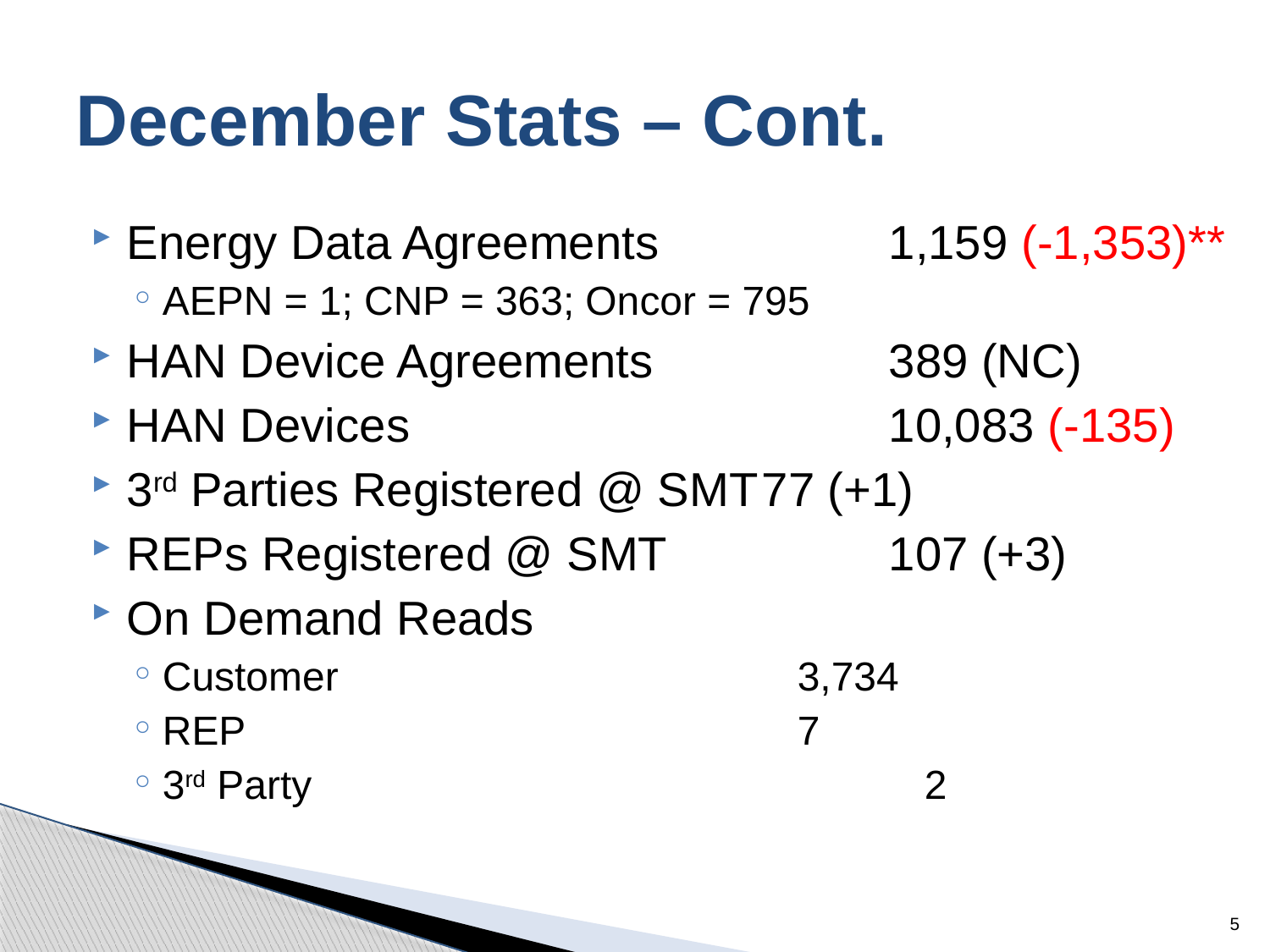

# December Stats – Cont.
Energy Data Agreements	      	1,159 (-1,353)**
AEPN = 1; CNP = 363; Oncor = 795
HAN Device Agreements		389 (NC)
HAN Devices				10,083 (-135)
3rd Parties Registered @ SMT	77 (+1)
REPs Registered @ SMT		107 (+3)
On Demand Reads
Customer				3,734
REP					7
3rd Party					2

5